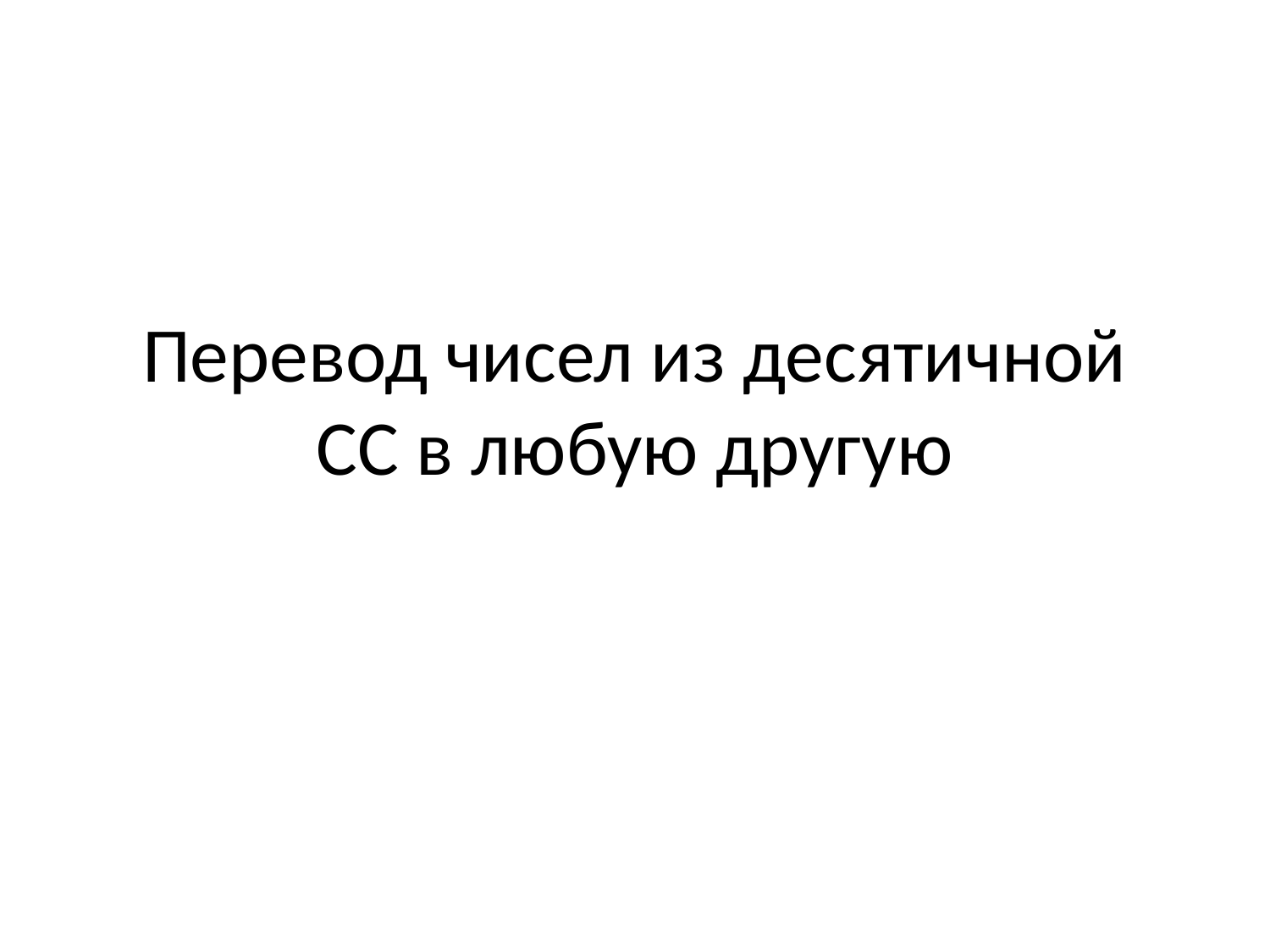

# Перевод чисел из десятичной СС в любую другую